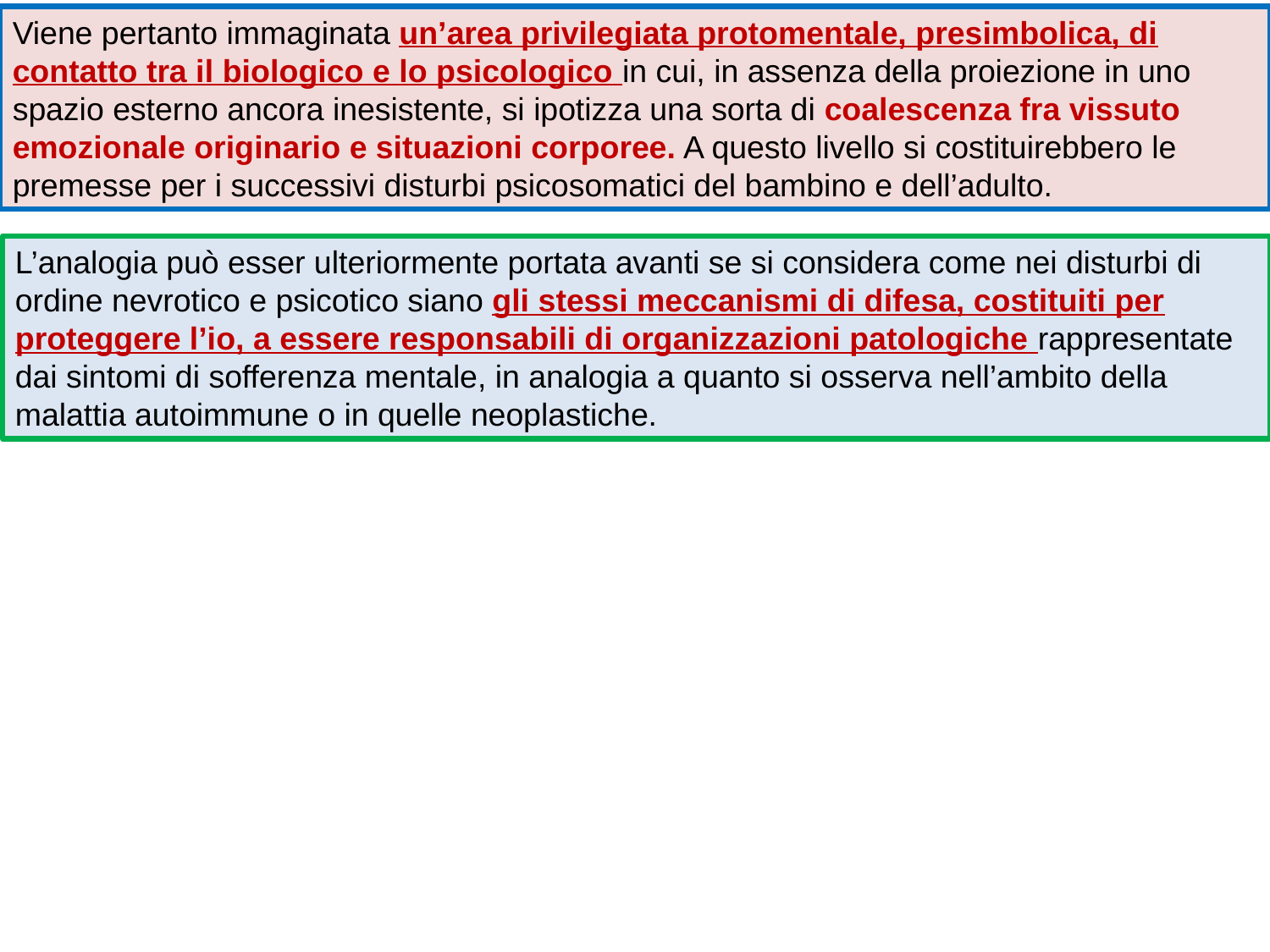

Viene pertanto immaginata un’area privilegiata protomentale, presimbolica, di contatto tra il biologico e lo psicologico in cui, in assenza della proiezione in uno spazio esterno ancora inesistente, si ipotizza una sorta di coalescenza fra vissuto emozionale originario e situazioni corporee. A questo livello si costituirebbero le premesse per i successivi disturbi psicosomatici del bambino e dell’adulto.
L’analogia può esser ulteriormente portata avanti se si considera come nei disturbi di ordine nevrotico e psicotico siano gli stessi meccanismi di difesa, costituiti per proteggere l’io, a essere responsabili di organizzazioni patologiche rappresentate dai sintomi di sofferenza mentale, in analogia a quanto si osserva nell’ambito della malattia autoimmune o in quelle neoplastiche.